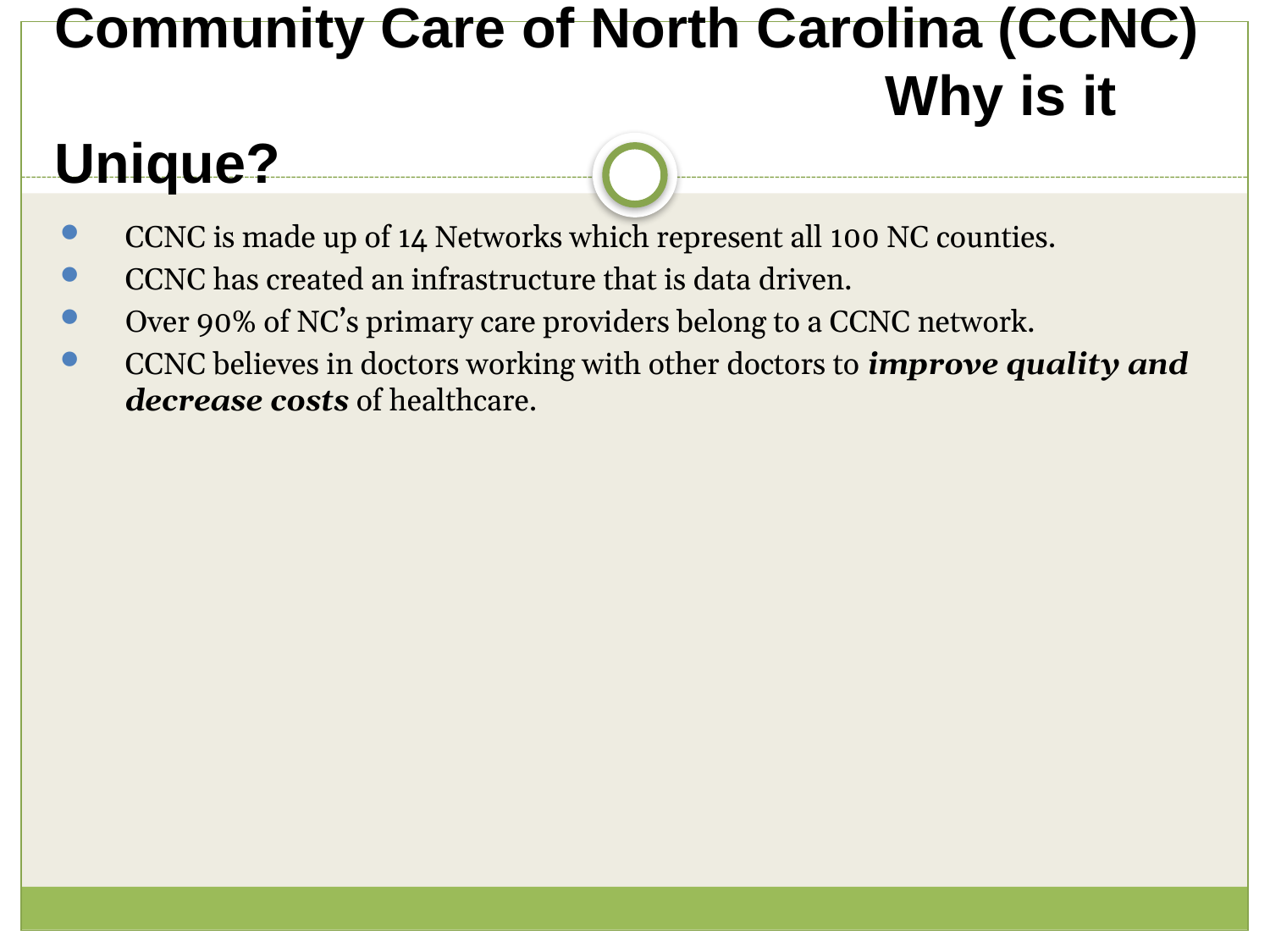

# Community Care of North Carolina (CCNC)                                                      Why is it Unique?
CCNC is made up of 14 Networks which represent all 100 NC counties.
CCNC has created an infrastructure that is data driven.
Over 90% of NC’s primary care providers belong to a CCNC network.
CCNC believes in doctors working with other doctors to improve quality and decrease costs of healthcare.

Camden
Alleghany

Currituck

Northhampton
r
Gates
Warren
Ashe

Surry
Stokes
a
Person

Rockingham
Caswell

Vance
Pasquatank
Hertford

Halifax
Watauga
Perquimans

Wilkes
Chowan
Yadkin
Granville

Avery
Forsyth

Bertie
Franklin

Orange

Guilford
Mitchell
Alamance

Durham

Caldwell
Alexander
Nash

Tyrrell
Davie
Yancey
Edgecombe

Madison
Wake
Washington

Dare

Iredell

Davidson
Martin
Burke

Wilson
Randolph
Chatham
McDowell
Catawba

Buncombe
Rowan

Pitt

Beaufort
Haywood

Hyde

Swain
Johnston

Lincoln

Rutherford
Lee
Greene

Graham
Henderson
Cabarrus

Harnett
Jackson

Wayne
Gaston
Stanly

Polk
Moore
Cleveland
Lenoir
Transylvania

Montgomery
Craven

Cherokee

Mecklenburg

Macon

Pamlico
Clay

Sampson
Cumberland
Jones

Richmond

Hoke

Union

Anson

Duplin

Scotland
Carteret
Onslow

Robeson
Bladen

Pender

New
Columbus
Hanover

Brunswick